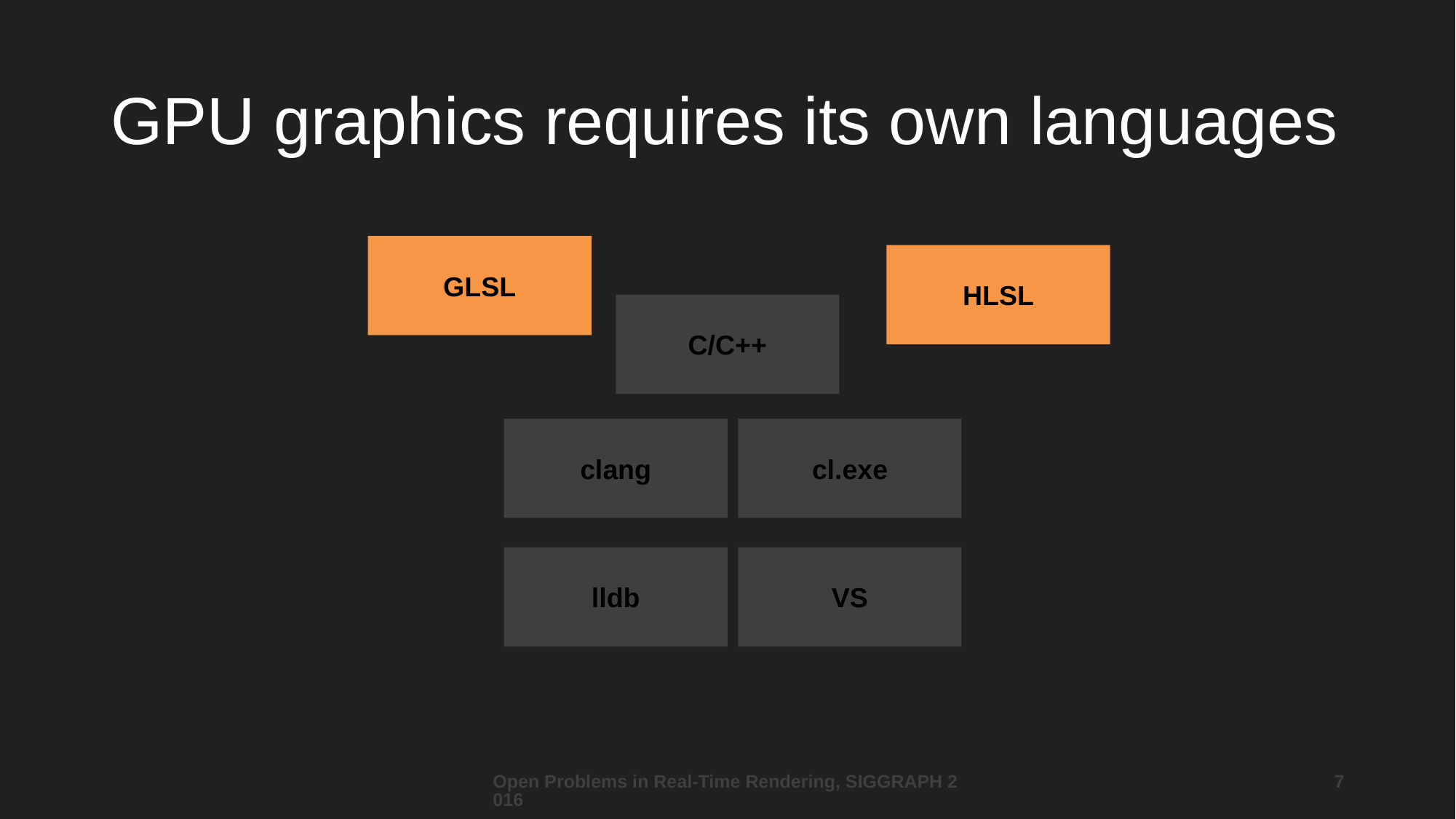

# GPU graphics requires its own languages
GLSL
HLSL
C/C++
clang
cl.exe
lldb
VS
Open Problems in Real-Time Rendering, SIGGRAPH 2016
7